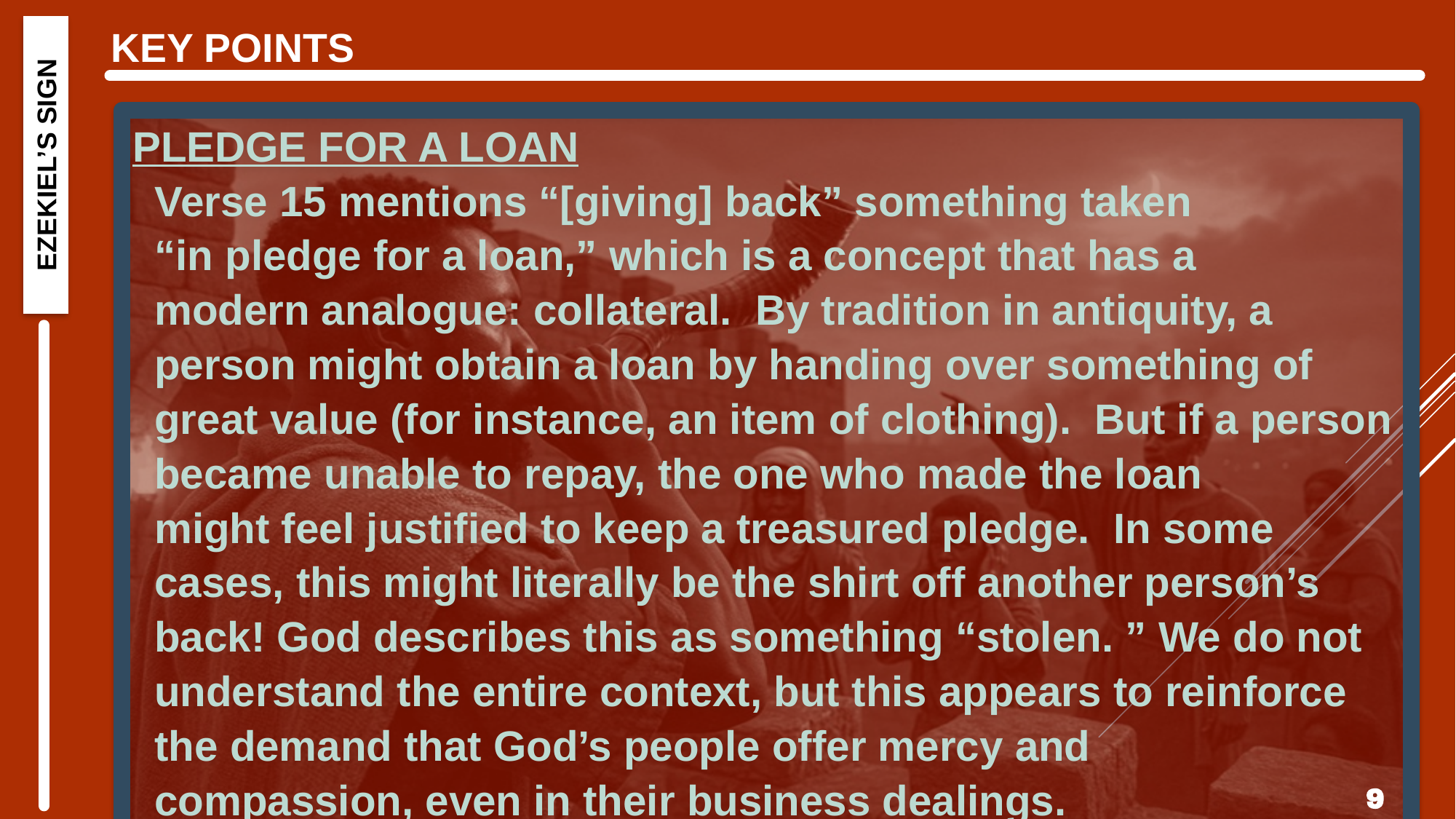

# Key Points
Pledge for a Loan
Verse 15 mentions “[giving] back” something taken “in pledge for a loan,” which is a concept that has a modern analogue: collateral.  By tradition in antiquity, a person might obtain a loan by handing over something of great value (for instance, an item of clothing).  But if a person became unable to repay, the one who made the loan might feel justified to keep a treasured pledge.  In some cases, this might literally be the shirt off another person’s back! God describes this as something “stolen. ” We do not understand the entire context, but this appears to reinforce the demand that God’s people offer mercy and compassion, even in their business dealings.
EZEKIEL’S SIGN
9